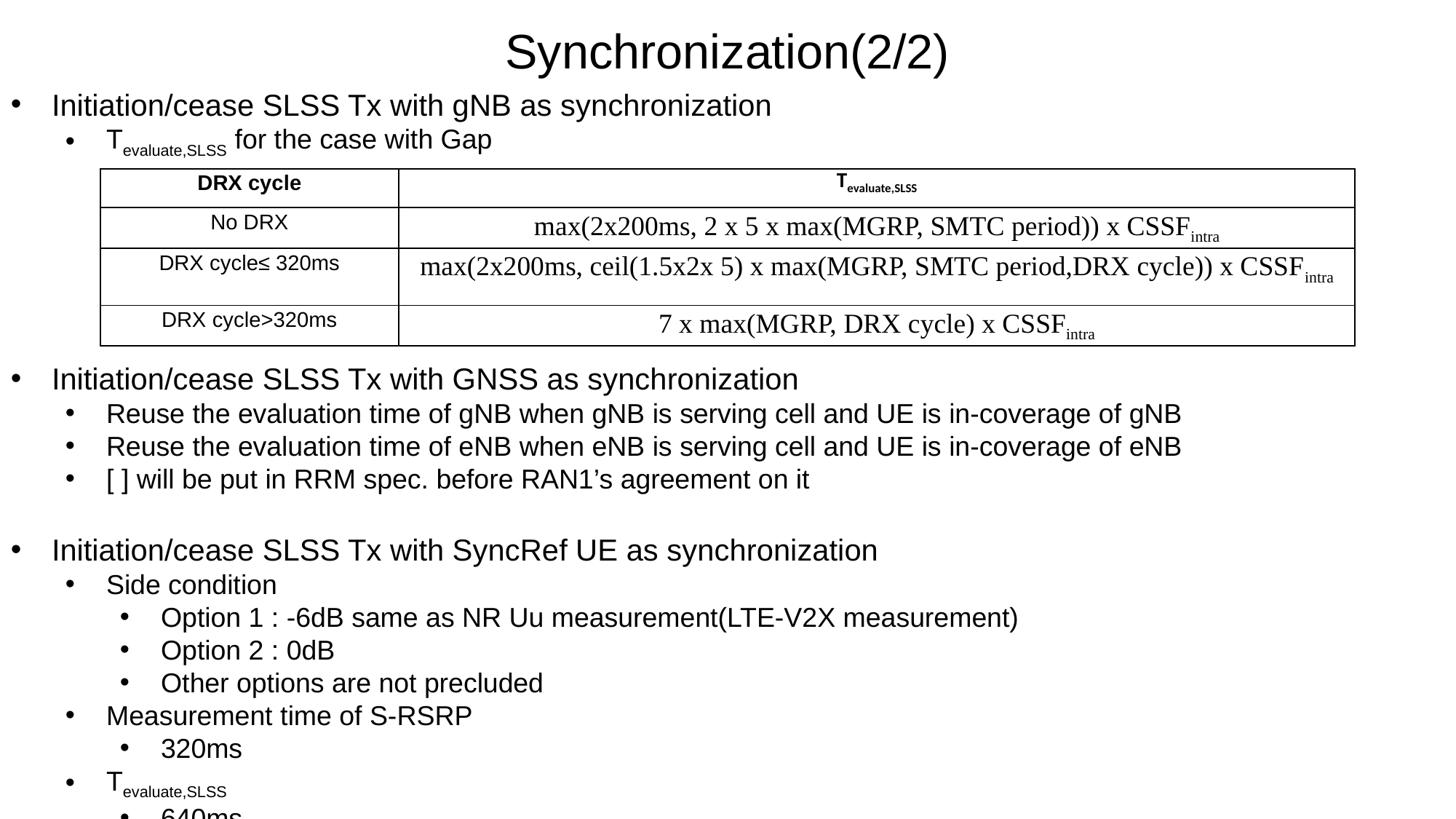

Synchronization(2/2)
Initiation/cease SLSS Tx with gNB as synchronization
Tevaluate,SLSS for the case with Gap

Initiation/cease SLSS Tx with GNSS as synchronization
Reuse the evaluation time of gNB when gNB is serving cell and UE is in-coverage of gNB
Reuse the evaluation time of eNB when eNB is serving cell and UE is in-coverage of eNB
[ ] will be put in RRM spec. before RAN1’s agreement on it

Initiation/cease SLSS Tx with SyncRef UE as synchronization
Side condition
Option 1 : -6dB same as NR Uu measurement(LTE-V2X measurement)
Option 2 : 0dB
Other options are not precluded
Measurement time of S-RSRP
320ms
Tevaluate,SLSS
640ms
| DRX cycle | Tevaluate,SLSS |
| --- | --- |
| No DRX | max(2x200ms, 2 x 5 x max(MGRP, SMTC period)) x CSSFintra |
| DRX cycle≤ 320ms | max(2x200ms, ceil(1.5x2x 5) x max(MGRP, SMTC period,DRX cycle)) x CSSFintra |
| DRX cycle>320ms | 7 x max(MGRP, DRX cycle) x CSSFintra |